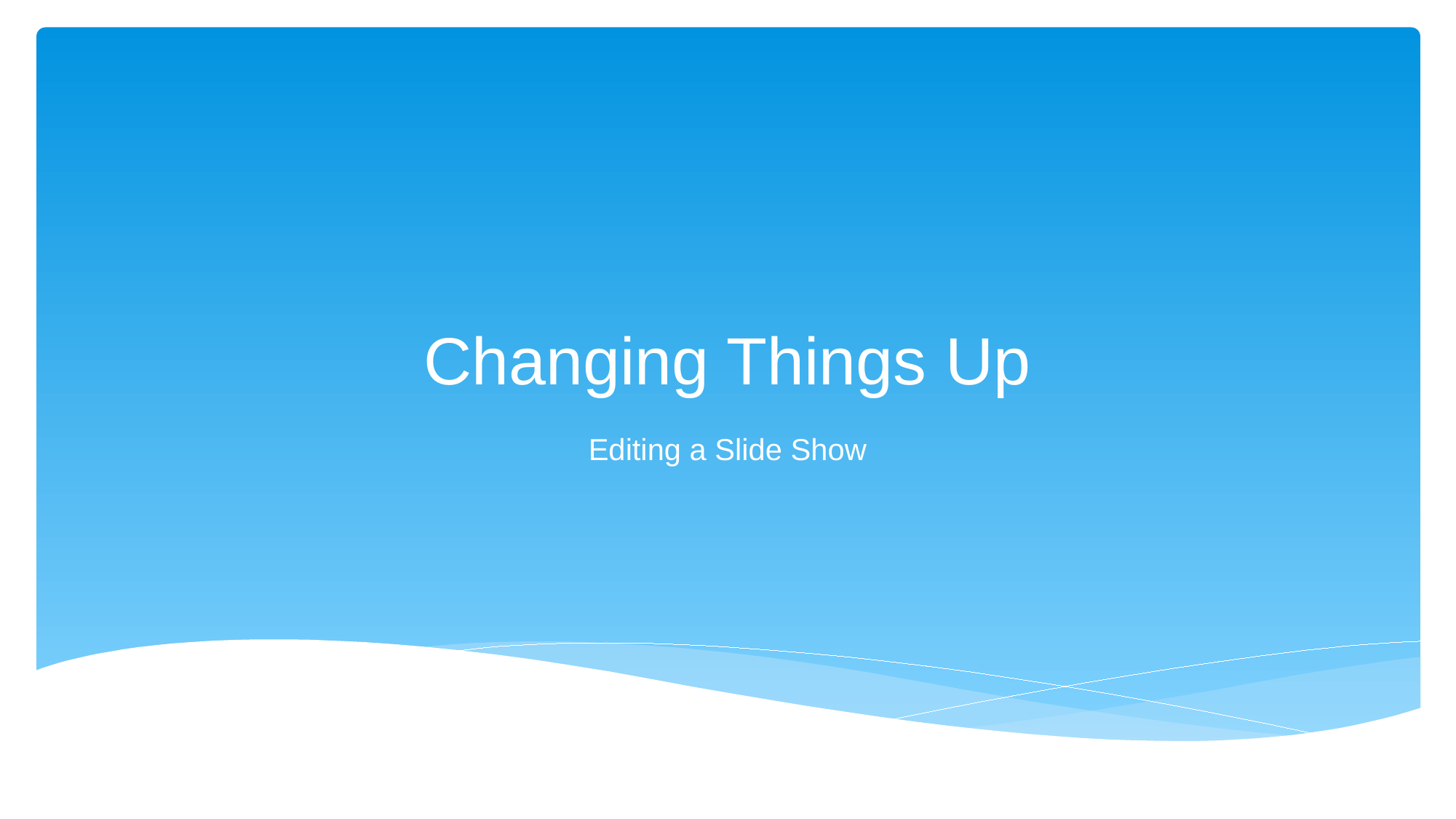

# Changing Things Up
Editing a Slide Show